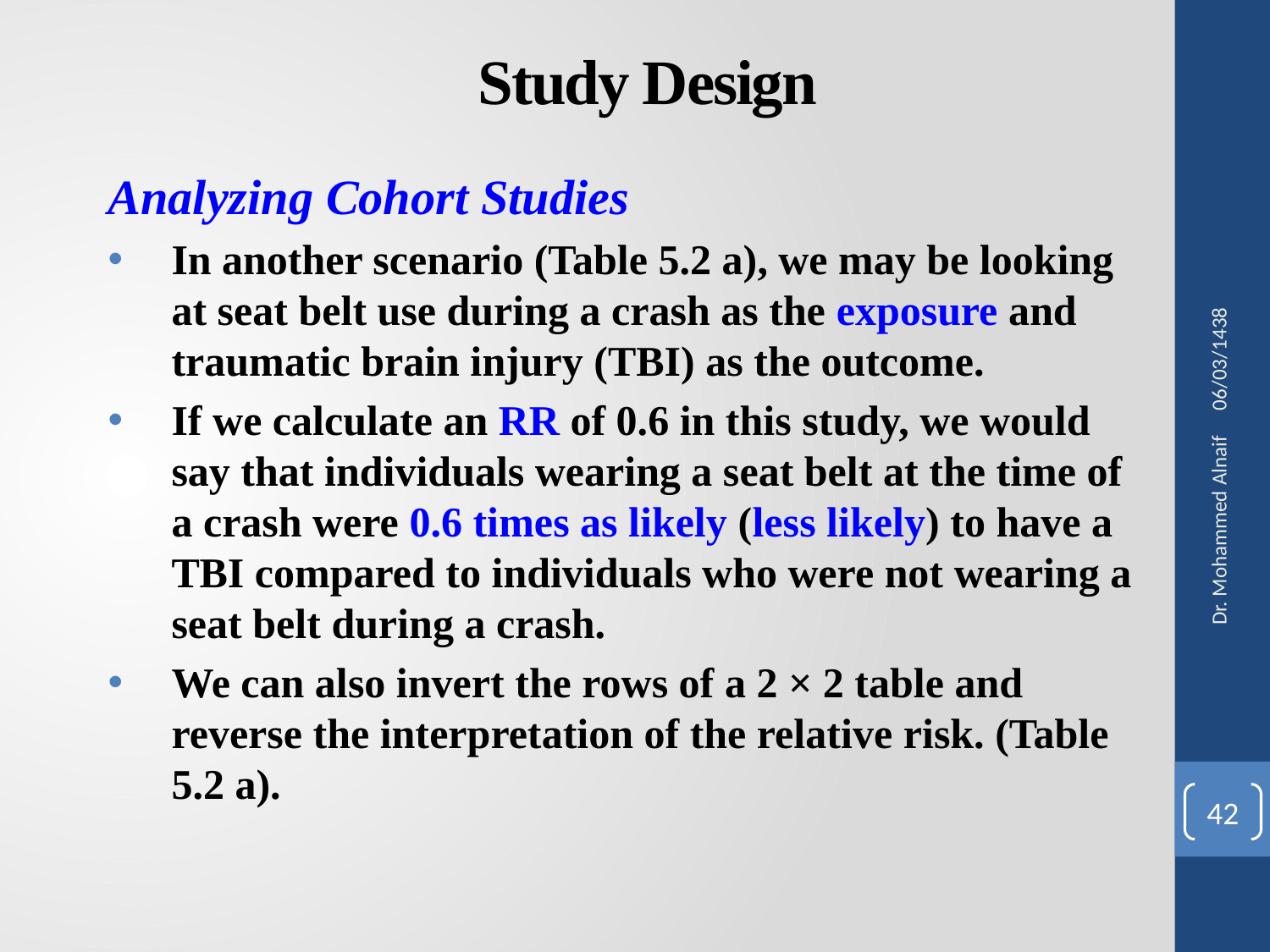

# Study Design
Analyzing Cohort Studies
In another scenario (Table 5.2 a), we may be looking at seat belt use during a crash as the exposure and traumatic brain injury (TBI) as the outcome.
If we calculate an RR of 0.6 in this study, we would say that individuals wearing a seat belt at the time of a crash were 0.6 times as likely (less likely) to have a TBI compared to individuals who were not wearing a seat belt during a crash.
We can also invert the rows of a 2 × 2 table and reverse the interpretation of the relative risk. (Table 5.2 a).
06/03/1438
Dr. Mohammed Alnaif
42